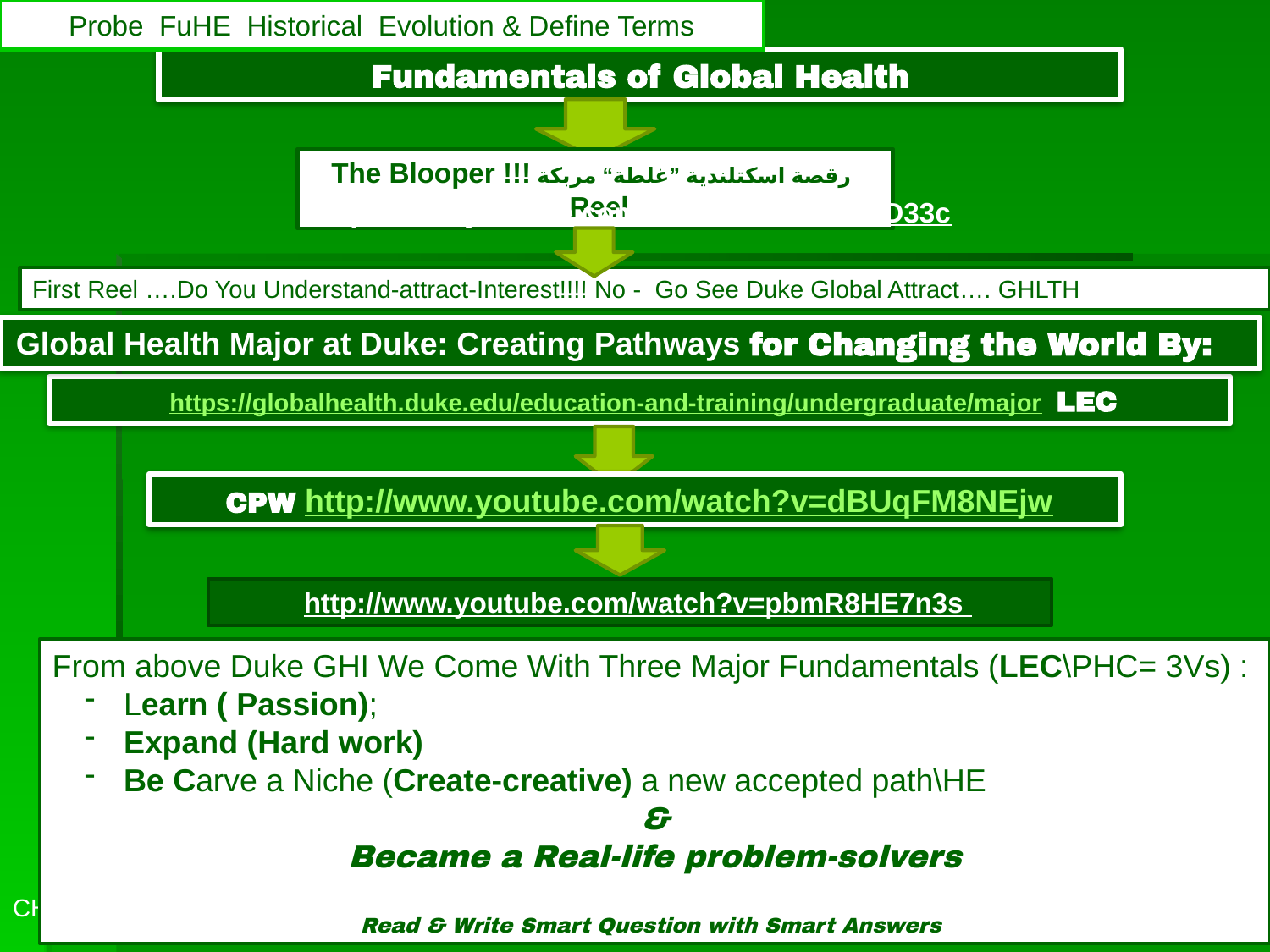

# Probe  FuHE  Historical  Evolution & Define Terms
Fundamentals of Global Health

 رقصة اسكتلندية ”غلطة“ مربكة !!! The Blooper Reel
http://www.youtube.com/watch?v=2ioK1rAD33c

First Reel ….Do You Understand-attract-Interest!!!! No -  Go See Duke Global Attract…. GHLTH
Global Health Major at Duke: Creating Pathways for Changing the World By:
LEC  https://globalhealth.duke.edu/education-and-training/undergraduate/major

http://www.youtube.com/watch?v=dBUqFM8NEjw CPW

http://www.youtube.com/watch?v=pbmR8HE7n3s
From above Duke GHI We Come With Three Major Fundamentals (LEC\PHC= 3Vs) :
 Learn ( Passion);
 Expand (Hard work)
 Be Carve a Niche (Create-creative) a new accepted path\HE
&
Became a Real-life problem-solvers

Read & Write Smart Question with Smart Answers
20
CHS382
Johali1stFUHE2016